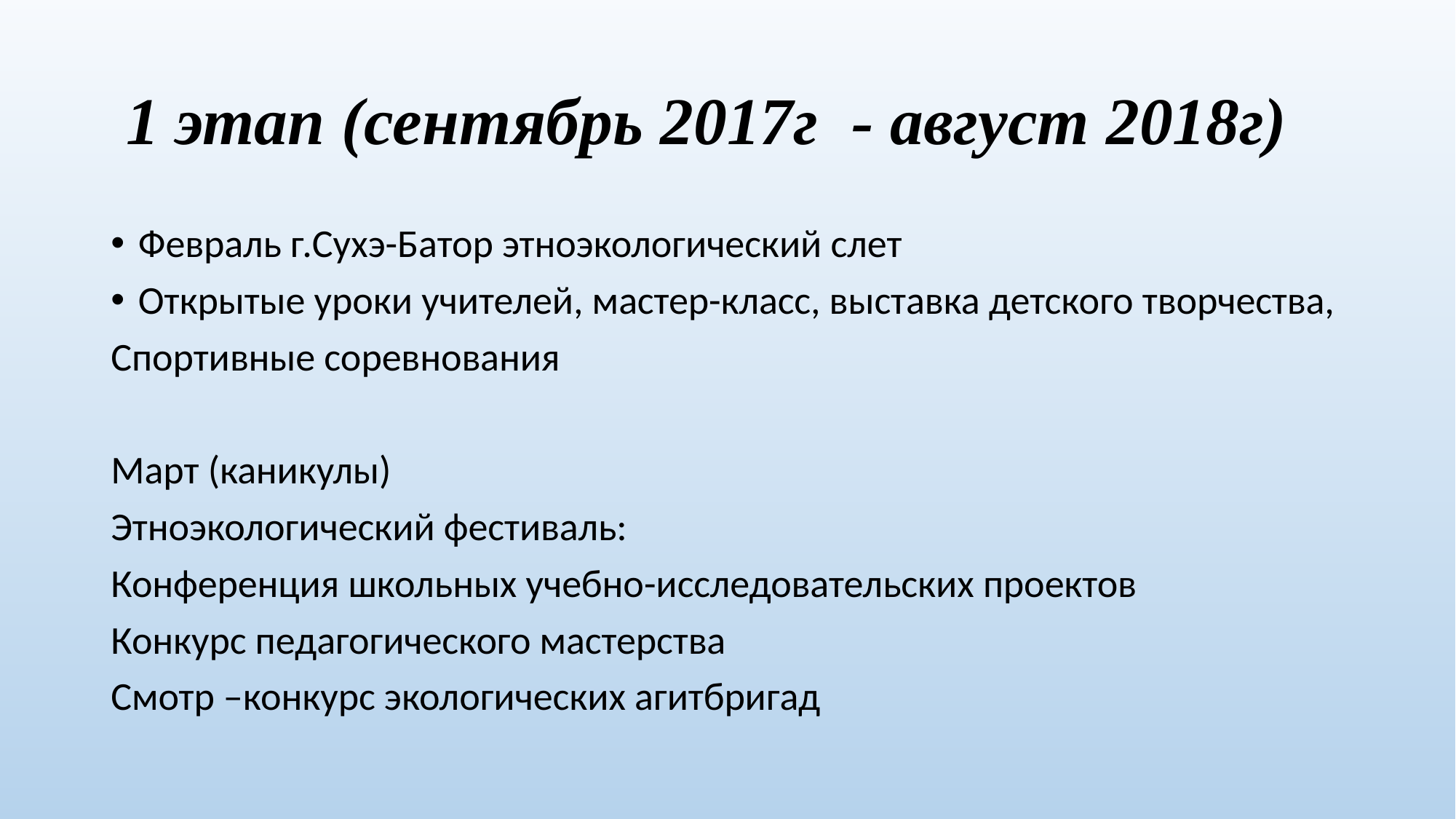

# 1 этап (сентябрь 2017г  - август 2018г)
Февраль г.Сухэ-Батор этноэкологический слет
Открытые уроки учителей, мастер-класс, выставка детского творчества,
Спортивные соревнования

Март (каникулы)
Этноэкологический фестиваль:
Конференция школьных учебно-исследовательских проектов
Конкурс педагогического мастерства
Смотр –конкурс экологических агитбригад